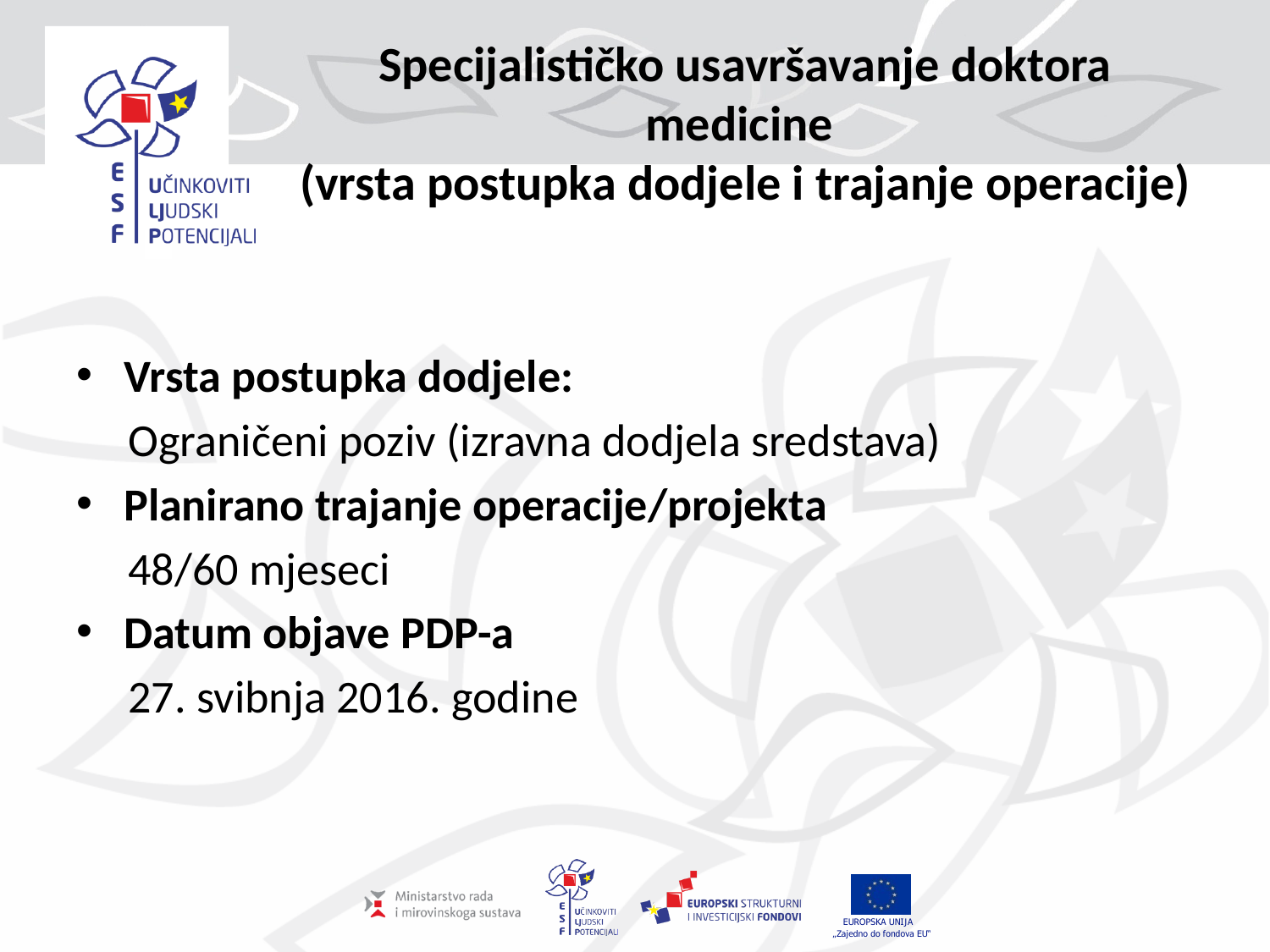

# Specijalističko usavršavanje doktora medicine (vrsta postupka dodjele i trajanje operacije)

Vrsta postupka dodjele:
     Ograničeni poziv (izravna dodjela sredstava)
Planirano trajanje operacije/projekta
     48/60 mjeseci
Datum objave PDP-a
     27. svibnja 2016. godine